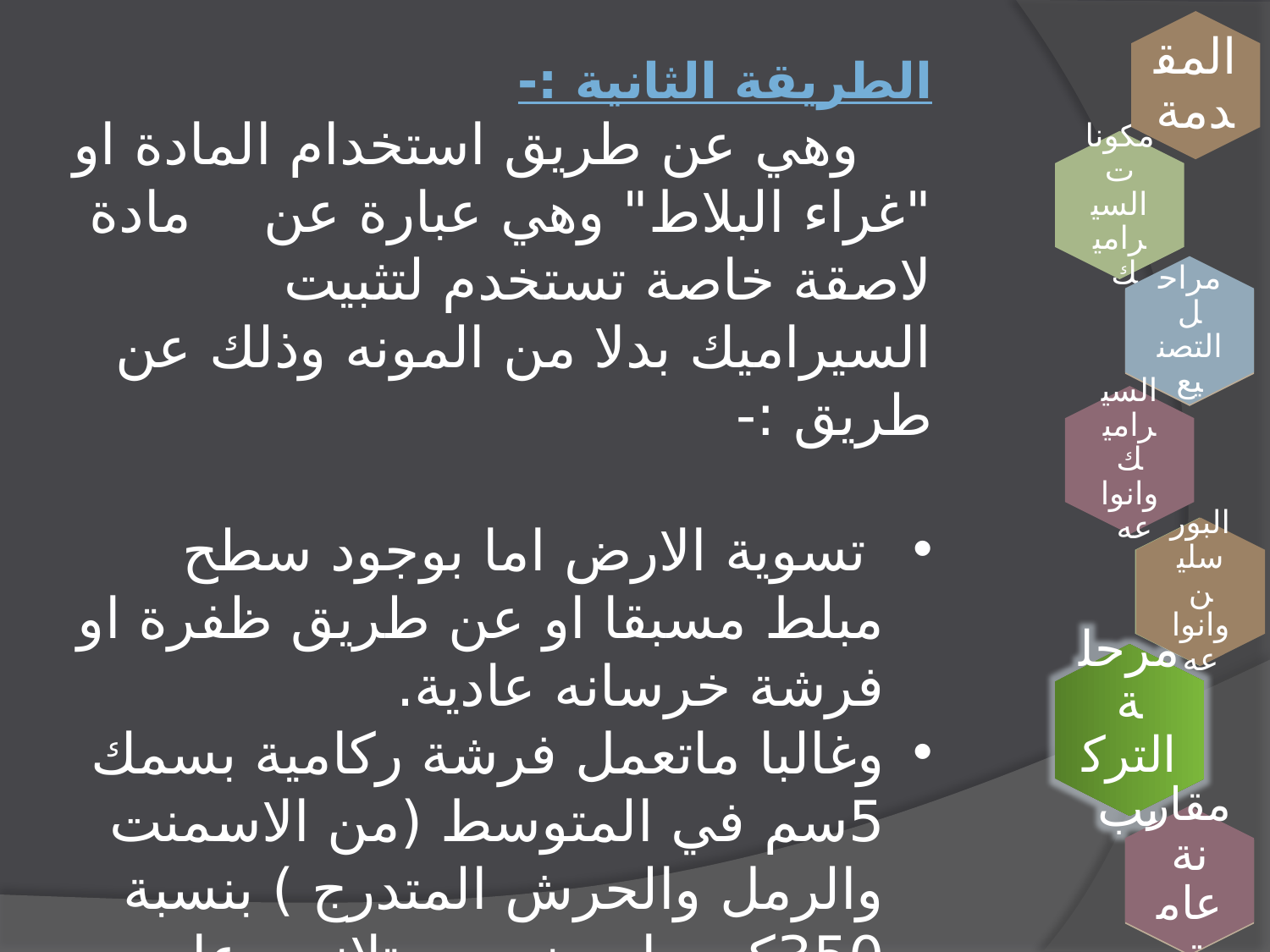

مكونات السيراميك

مراحل التصنيع
المقدمة
السيراميك وانواعه

مرحلة التركيب
البورسلين وانواعه
مقارنة عامة
الطريقة الثانية :-
    وهي عن طريق استخدام المادة او "غراء البلاط" وهي عبارة عن    مادة لاصقة خاصة تستخدم لتثبيت السيراميك بدلا من المونه وذلك عن طريق :-

 تسوية الارض اما بوجود سطح مبلط مسبقا او عن طريق ظفرة او فرشة خرسانه عادية.
وغالبا ماتعمل فرشة ركامية بسمك 5سم في المتوسط (من الاسمنت والرمل والحرش المتدرج ) بنسبة 350كجم اسمنت بورتلاندي عادي للمتر المكعب ركام (رمل) على منسوب تركيب السيراميك .وتترك لمدة اسبوع لتمام جفافها مع الرش بالمياه لاخذ قوة الصلابة اللازمة.